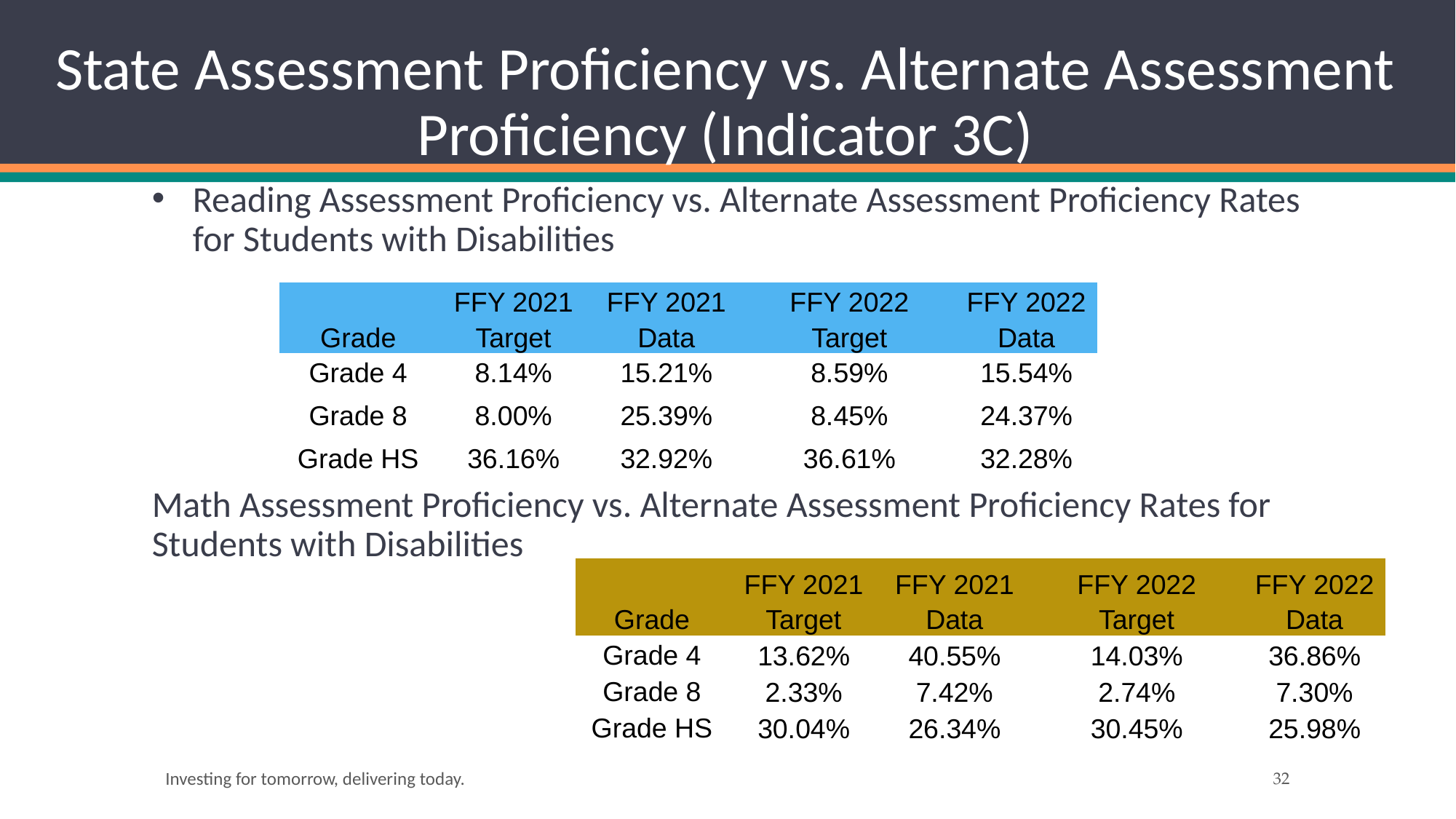

# State Assessment Proficiency vs. Alternate Assessment Proficiency (Indicator 3C)
Reading Assessment Proficiency vs. Alternate Assessment Proficiency Rates for Students with Disabilities

Math Assessment Proficiency vs. Alternate Assessment Proficiency Rates for Students with Disabilities

| Grade | FFY 2021 Target | FFY 2021 Data | FFY 2022 Target | FFY 2022 Data |
| --- | --- | --- | --- | --- |
| Grade 4 | 8.14% | 15.21% | 8.59% | 15.54% |
| Grade 8 | 8.00% | 25.39% | 8.45% | 24.37% |
| Grade HS | 36.16% | 32.92% | 36.61% | 32.28% |
| Grade | FFY 2021 Target | FFY 2021 Data | FFY 2022 Target | FFY 2022 Data |
| --- | --- | --- | --- | --- |
| Grade 4 | 13.62% | 40.55% | 14.03% | 36.86% |
| Grade 8 | 2.33% | 7.42% | 2.74% | 7.30% |
| Grade HS | 30.04% | 26.34% | 30.45% | 25.98% |
Investing for tomorrow, delivering today.
32